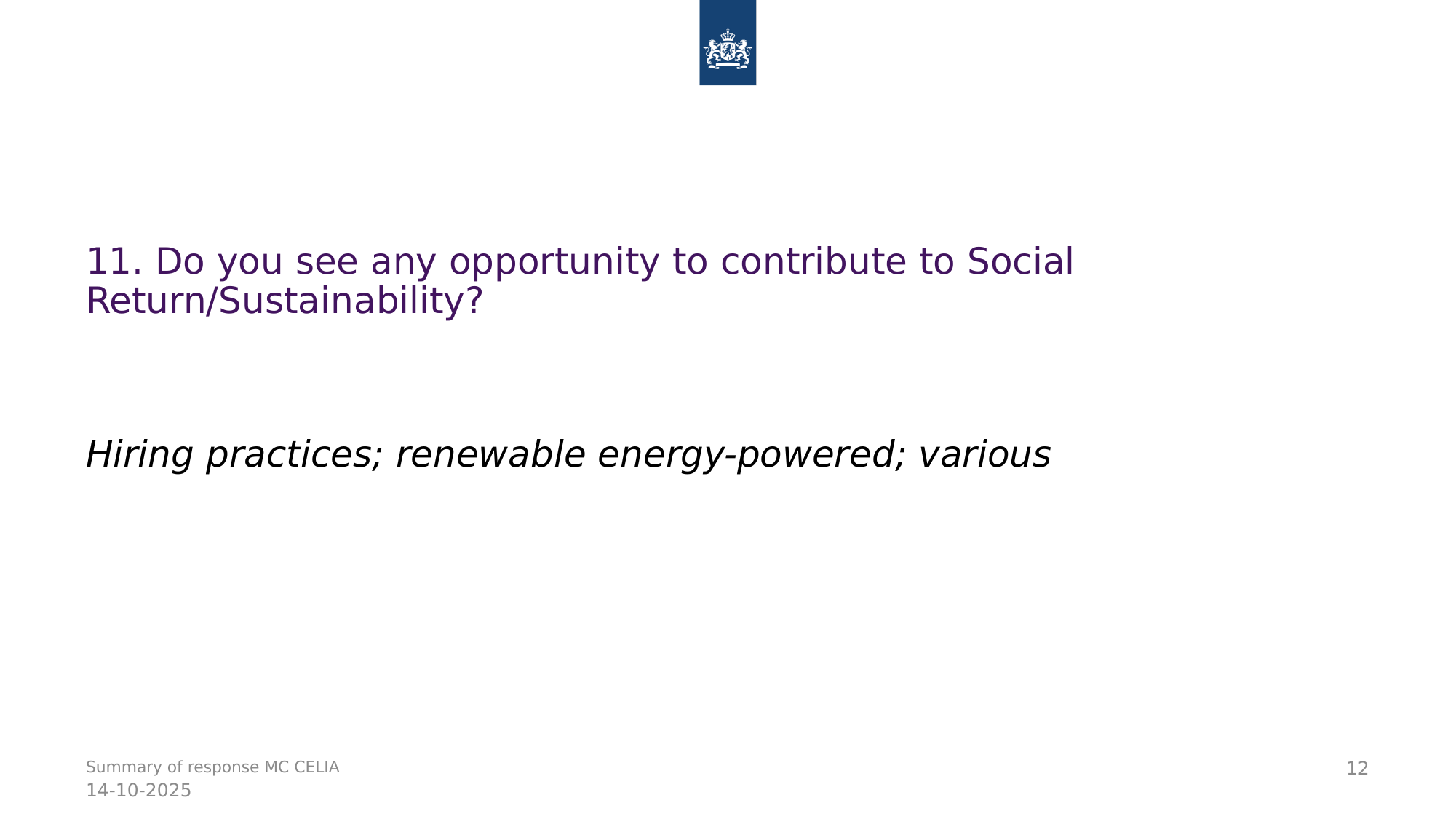

# 11. Do you see any opportunity to contribute to Social Return/Sustainability?
Hiring practices; renewable energy-powered; various
12
Summary of response MC CELIA
14-10-2025